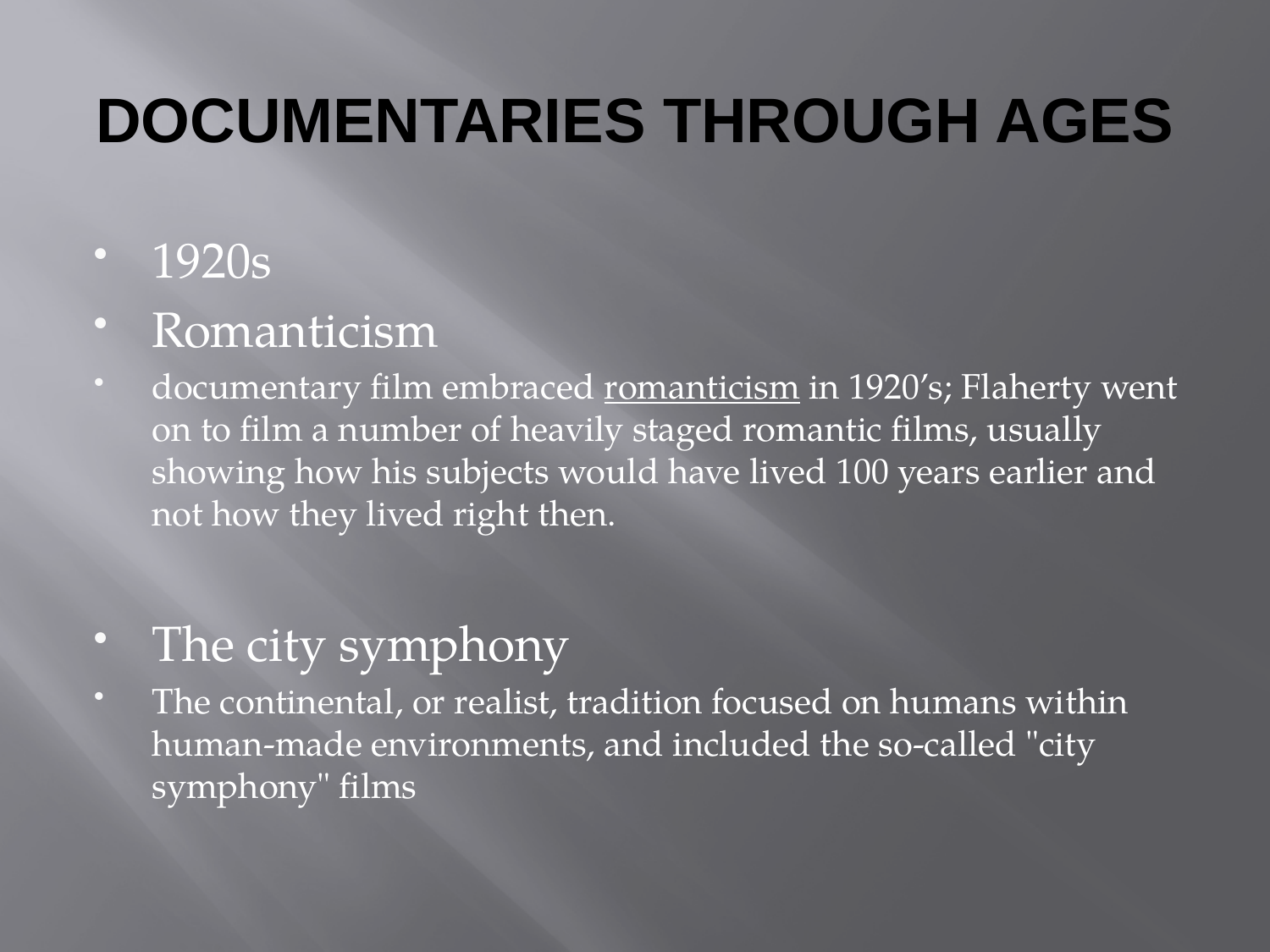

# DOCUMENTARIES THROUGH AGES
1920s
Romanticism
documentary film embraced romanticism in 1920’s; Flaherty went on to film a number of heavily staged romantic films, usually showing how his subjects would have lived 100 years earlier and not how they lived right then.

The city symphony
The continental, or realist, tradition focused on humans within human-made environments, and included the so-called "city symphony" films